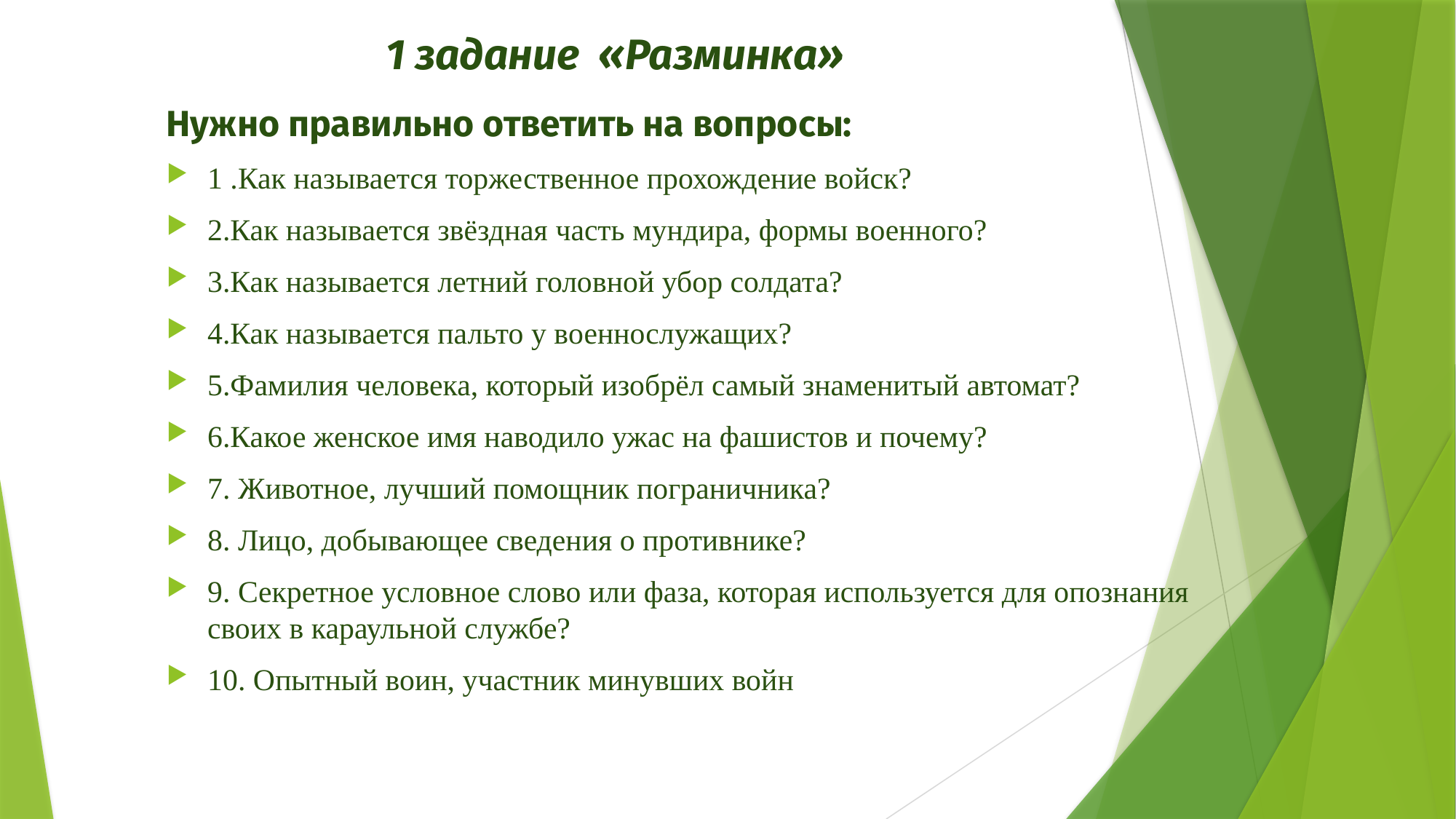

# 1 задание  «Разминка»
Нужно правильно ответить на вопросы:
1 .Как называется торжественное прохождение войск?
2.Как называется звёздная часть мундира, формы военного?
3.Как называется летний головной убор солдата?
4.Как называется пальто у военнослужащих?
5.Фамилия человека, который изобрёл самый знаменитый автомат?
6.Какое женское имя наводило ужас на фашистов и почему?
7. Животное, лучший помощник пограничника?
8. Лицо, добывающее сведения о противнике?
9. Секретное условное слово или фаза, которая используется для опознания своих в караульной службе?
10. Опытный воин, участник минувших войн